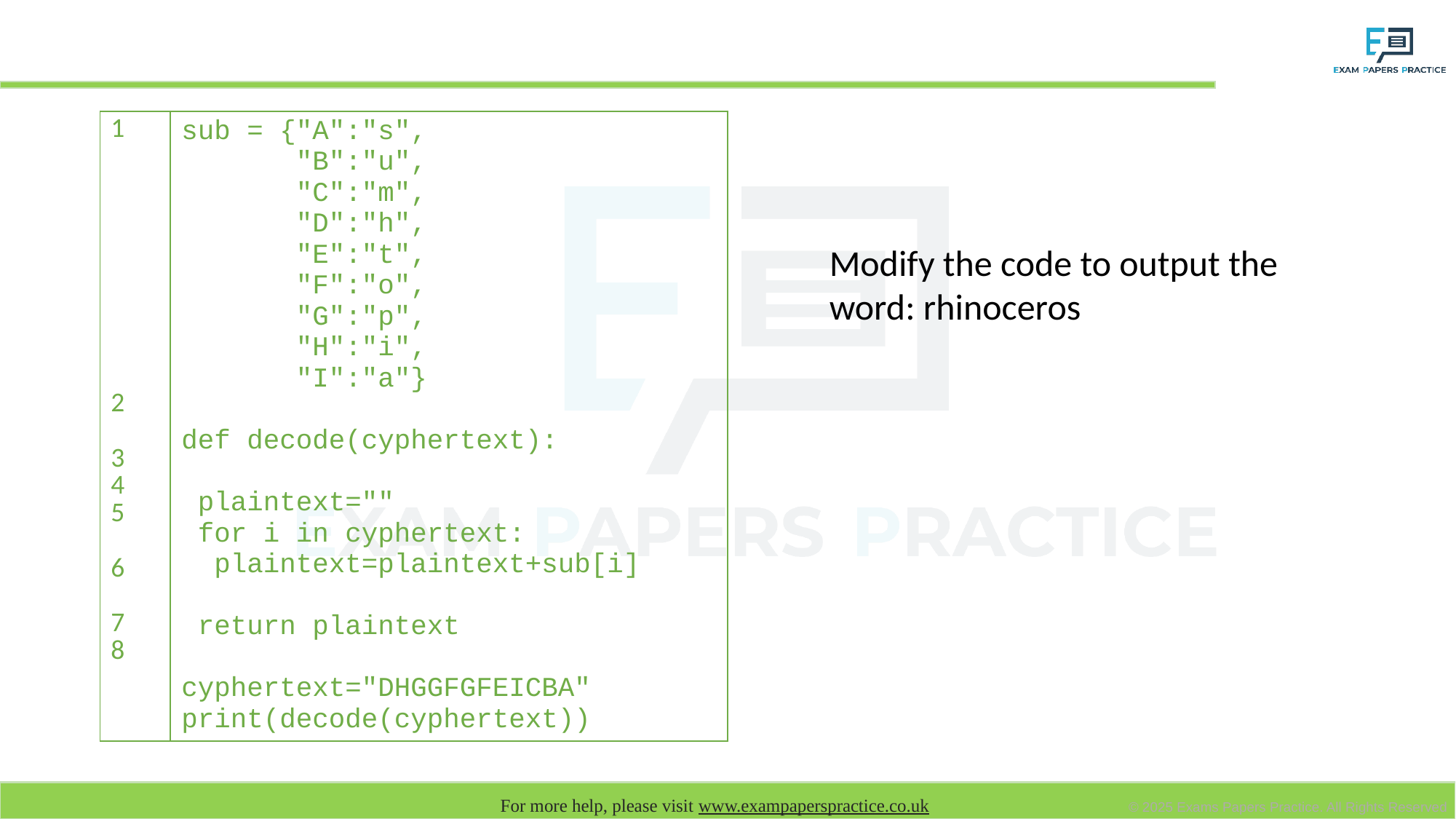

# Modify the code
| 1 2 3 4 5 6 7 8 | sub = {"A":"s", "B":"u", "C":"m", "D":"h", "E":"t", "F":"o", "G":"p", "H":"i", "I":"a"} def decode(cyphertext): plaintext="" for i in cyphertext: plaintext=plaintext+sub[i] return plaintext cyphertext="DHGGFGFEICBA" print(decode(cyphertext)) |
| --- | --- |
Modify the code to output the word: rhinoceros